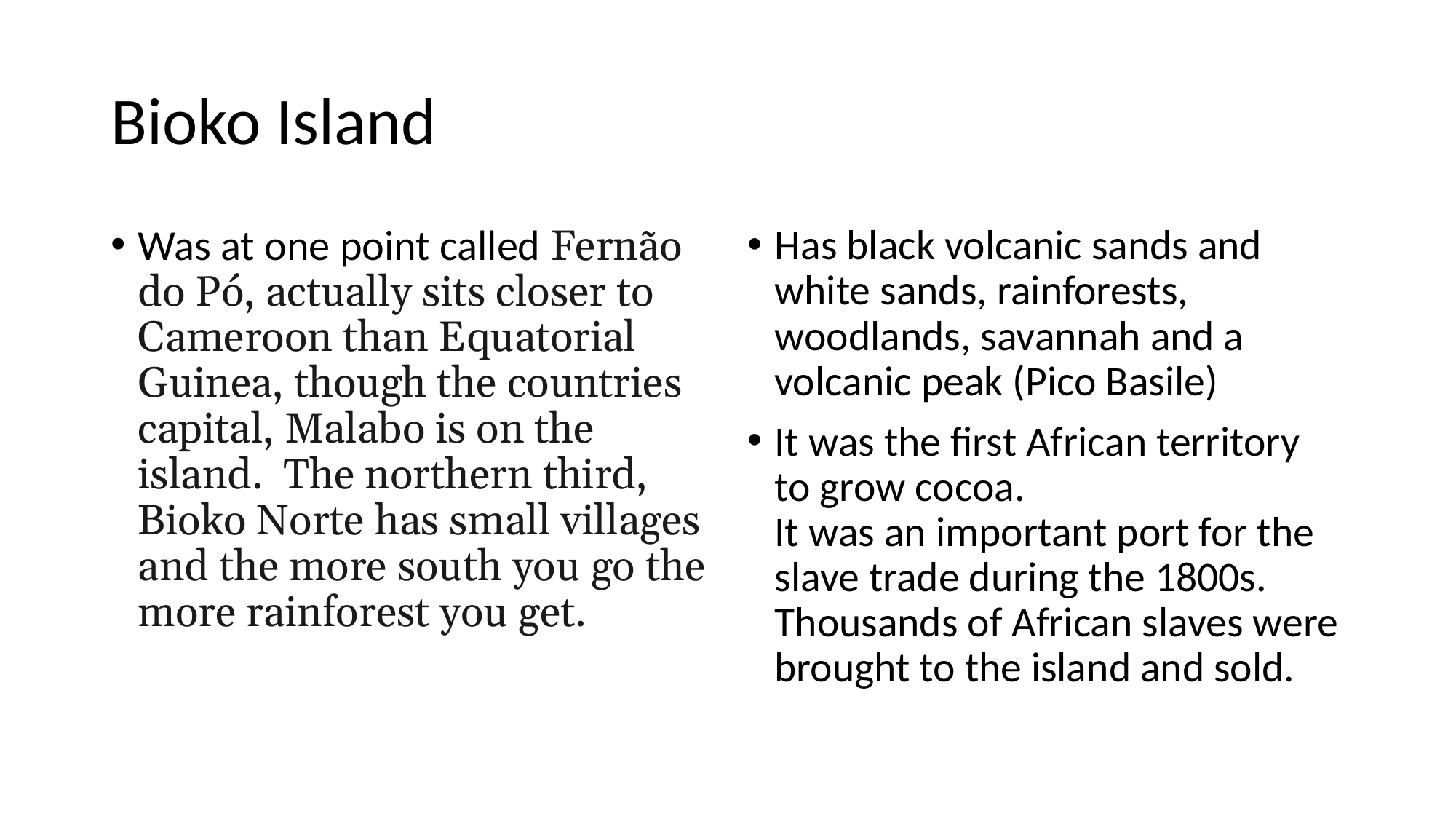

# Bioko Island
Was at one point called Fernão do Pó, actually sits closer to Cameroon than Equatorial Guinea, though the countries capital, Malabo is on the island.  The northern third, Bioko Norte has small villages and the more south you go the more rainforest you get.
Has black volcanic sands and white sands, rainforests, woodlands, savannah and a volcanic peak (Pico Basile)
It was the first African territory to grow cocoa.
It was an important port for the slave trade during the 1800s.  Thousands of African slaves were brought to the island and sold.